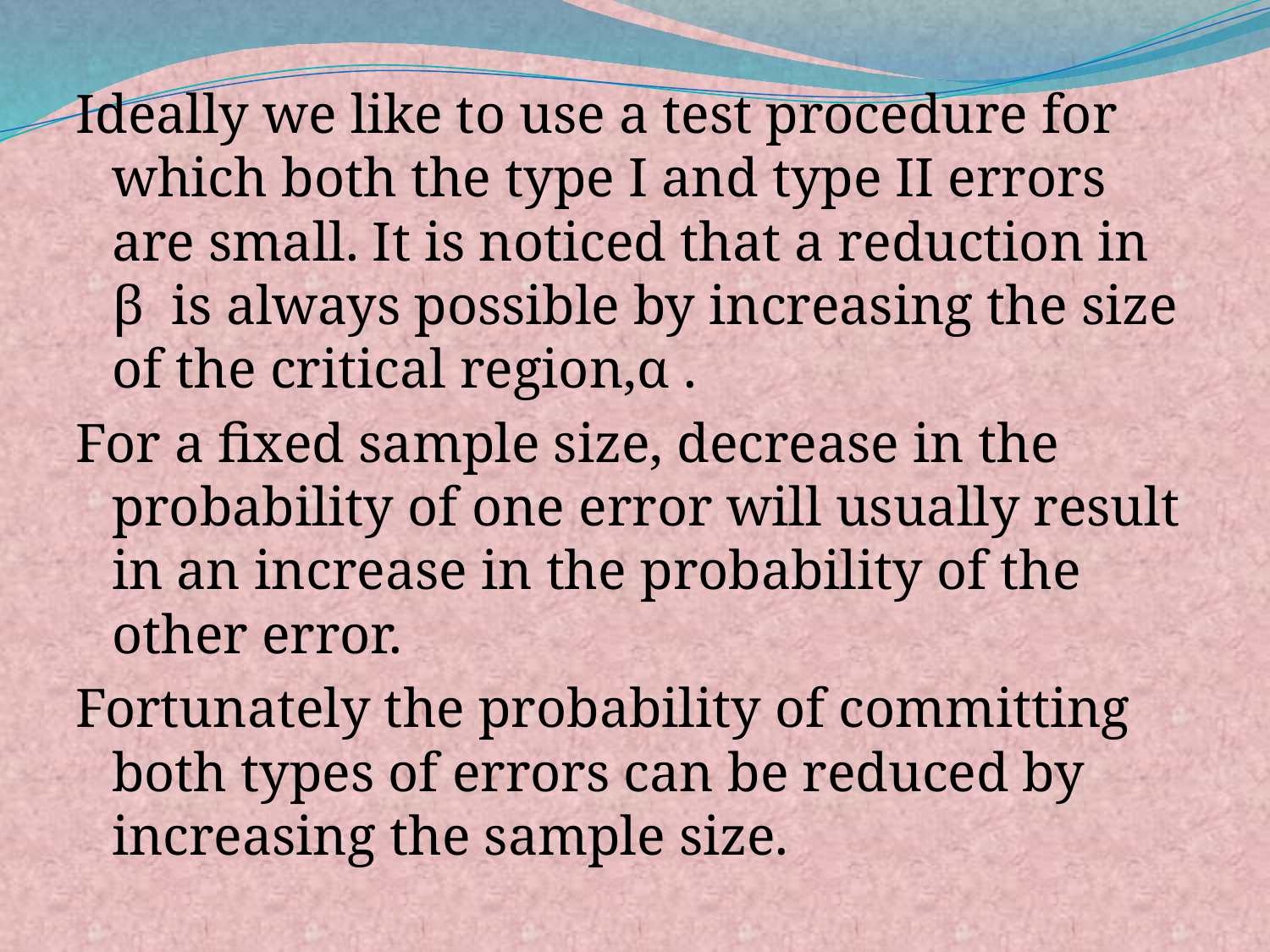

Ideally we like to use a test procedure for which both the type I and type II errors are small. It is noticed that a reduction in β  is always possible by increasing the size of the critical region,α .
For a fixed sample size, decrease in the probability of one error will usually result in an increase in the probability of the other error.
Fortunately the probability of committing both types of errors can be reduced by increasing the sample size.